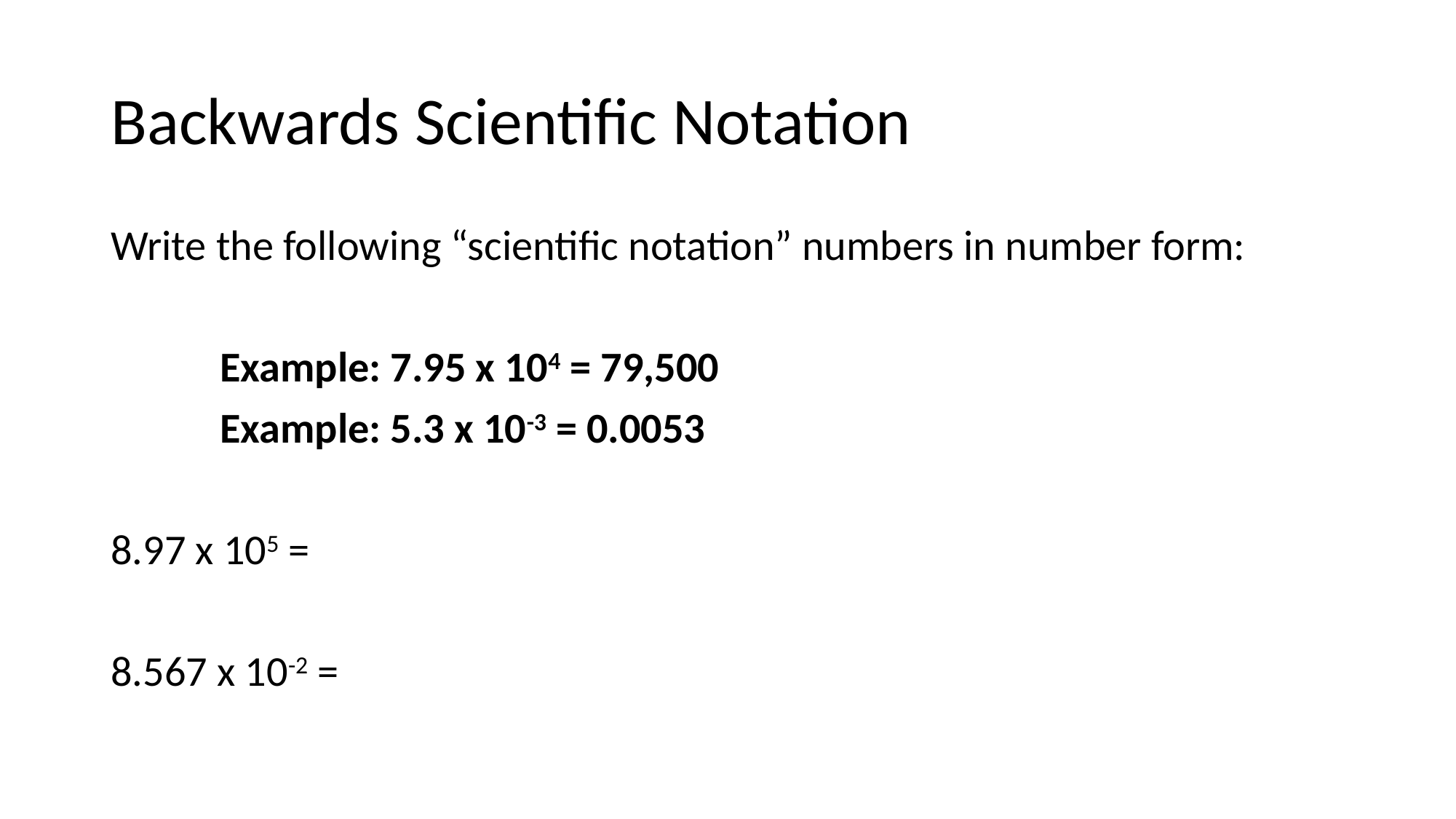

# Backwards Scientific Notation
Write the following “scientific notation” numbers in number form:

	Example: 7.95 x 104 = 79,500
	Example: 5.3 x 10-3 = 0.0053

8.97 x 105 =

8.567 x 10-2 =